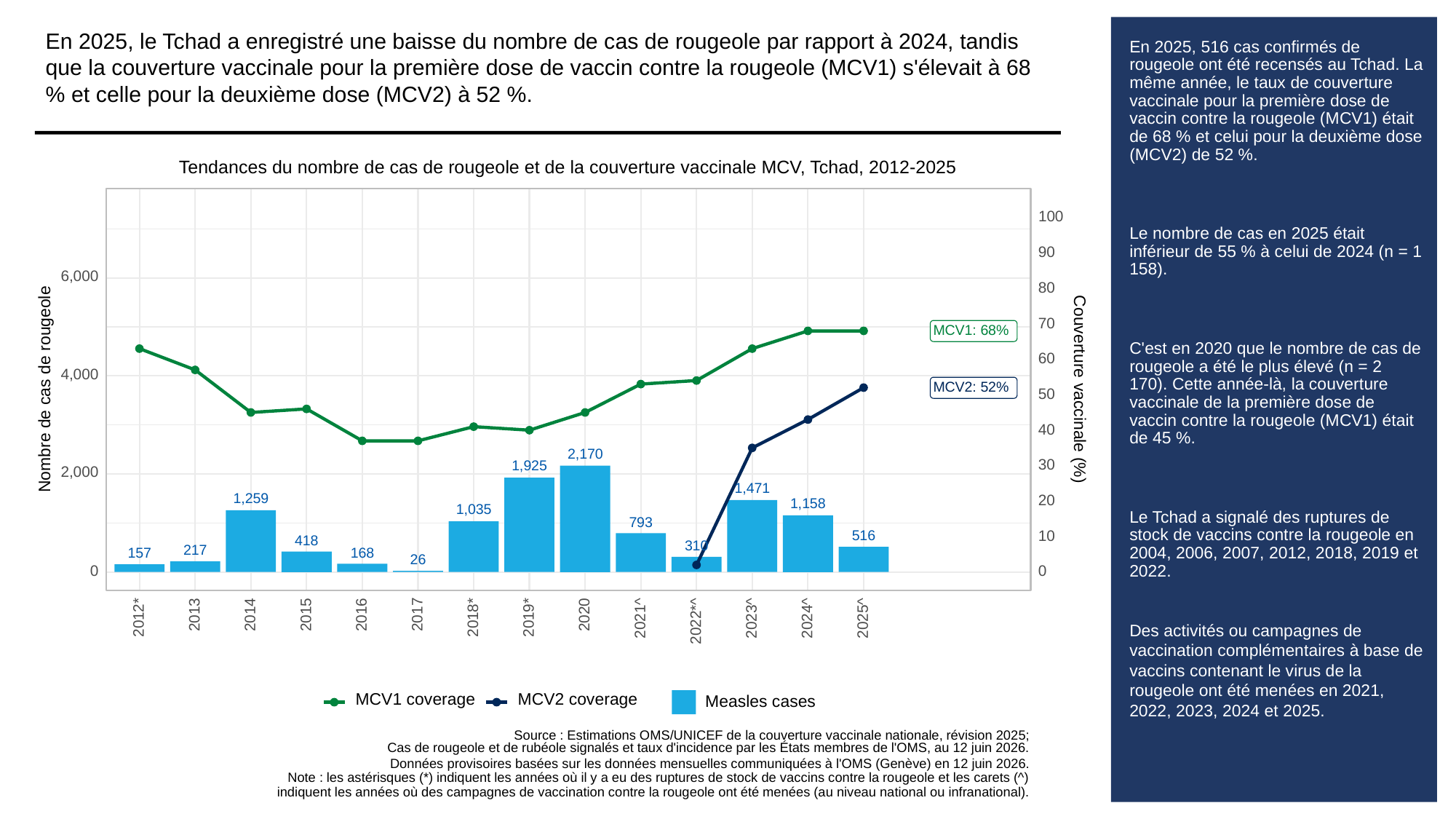

En 2025, le Tchad a enregistré une baisse du nombre de cas de rougeole par rapport à 2024, tandis que la couverture vaccinale pour la première dose de vaccin contre la rougeole (MCV1) s'élevait à 68 % et celle pour la deuxième dose (MCV2) à 52 %.
# En 2025, 516 cas confirmés de rougeole ont été recensés au Tchad. La même année, le taux de couverture vaccinale pour la première dose de vaccin contre la rougeole (MCV1) était de 68 % et celui pour la deuxième dose (MCV2) de 52 %.

Le nombre de cas en 2025 était inférieur de 55 % à celui de 2024 (n = 1 158).

C'est en 2020 que le nombre de cas de rougeole a été le plus élevé (n = 2 170). Cette année-là, la couverture vaccinale de la première dose de vaccin contre la rougeole (MCV1) était de 45 %.

Le Tchad a signalé des ruptures de stock de vaccins contre la rougeole en 2004, 2006, 2007, 2012, 2018, 2019 et 2022.

Des activités ou campagnes de vaccination complémentaires à base de vaccins contenant le virus de la rougeole ont été menées en 2021, 2022, 2023, 2024 et 2025.

Tendances du nombre de cas de rougeole et de la couverture vaccinale MCV, Tchad, 2012-2025

100

90
6,000

80
70

MCV1: 68%

60

4,000

Couverture vaccinale (%)
Nombre de cas de rougeole
MCV2: 52%

50

40

2,170
30
1,925

2,000

1,471
1,259
20
1,158

1,035

793

10
516

418
310
217

168
157

26

0
0

2013
2014
2015
2016
2017
2020
2012*
2018*
2019*
2023^
2021^
2024^
2025^
2022*^

MCV1 coverage
MCV2 coverage
Measles cases

Source : Estimations OMS/UNICEF de la couverture vaccinale nationale, révision 2025;
Cas de rougeole et de rubéole signalés et taux d'incidence par les États membres de l'OMS, au 12 juin 2026.
Données provisoires basées sur les données mensuelles communiquées à l'OMS (Genève) en 12 juin 2026.
Note : les astérisques (*) indiquent les années où il y a eu des ruptures de stock de vaccins contre la rougeole et les carets (^)
indiquent les années où des campagnes de vaccination contre la rougeole ont été menées (au niveau national ou infranational).